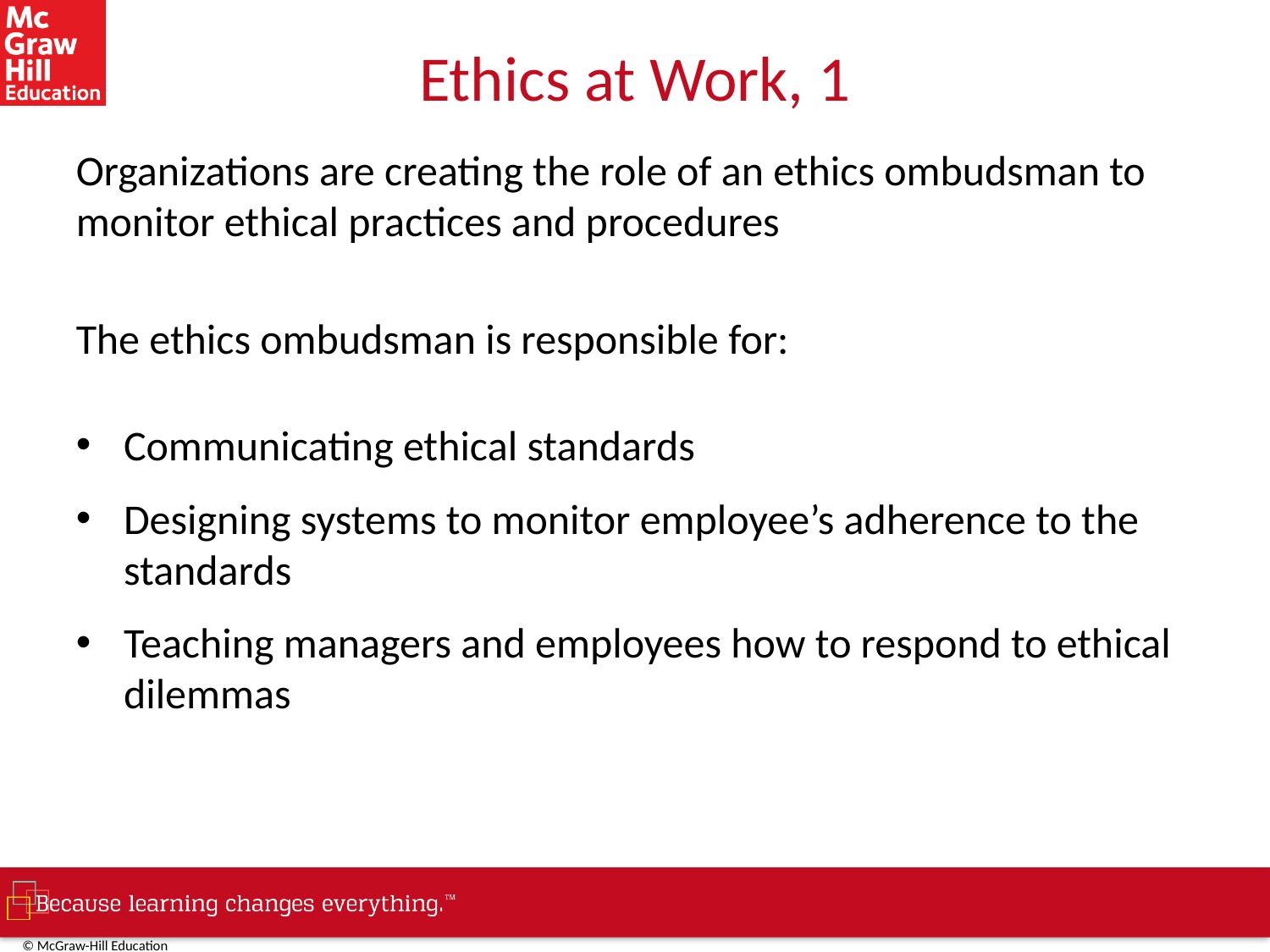

# Ethics at Work, 1
Organizations are creating the role of an ethics ombudsman to monitor ethical practices and procedures

The ethics ombudsman is responsible for:

Communicating ethical standards
Designing systems to monitor employee’s adherence to the standards
Teaching managers and employees how to respond to ethical dilemmas